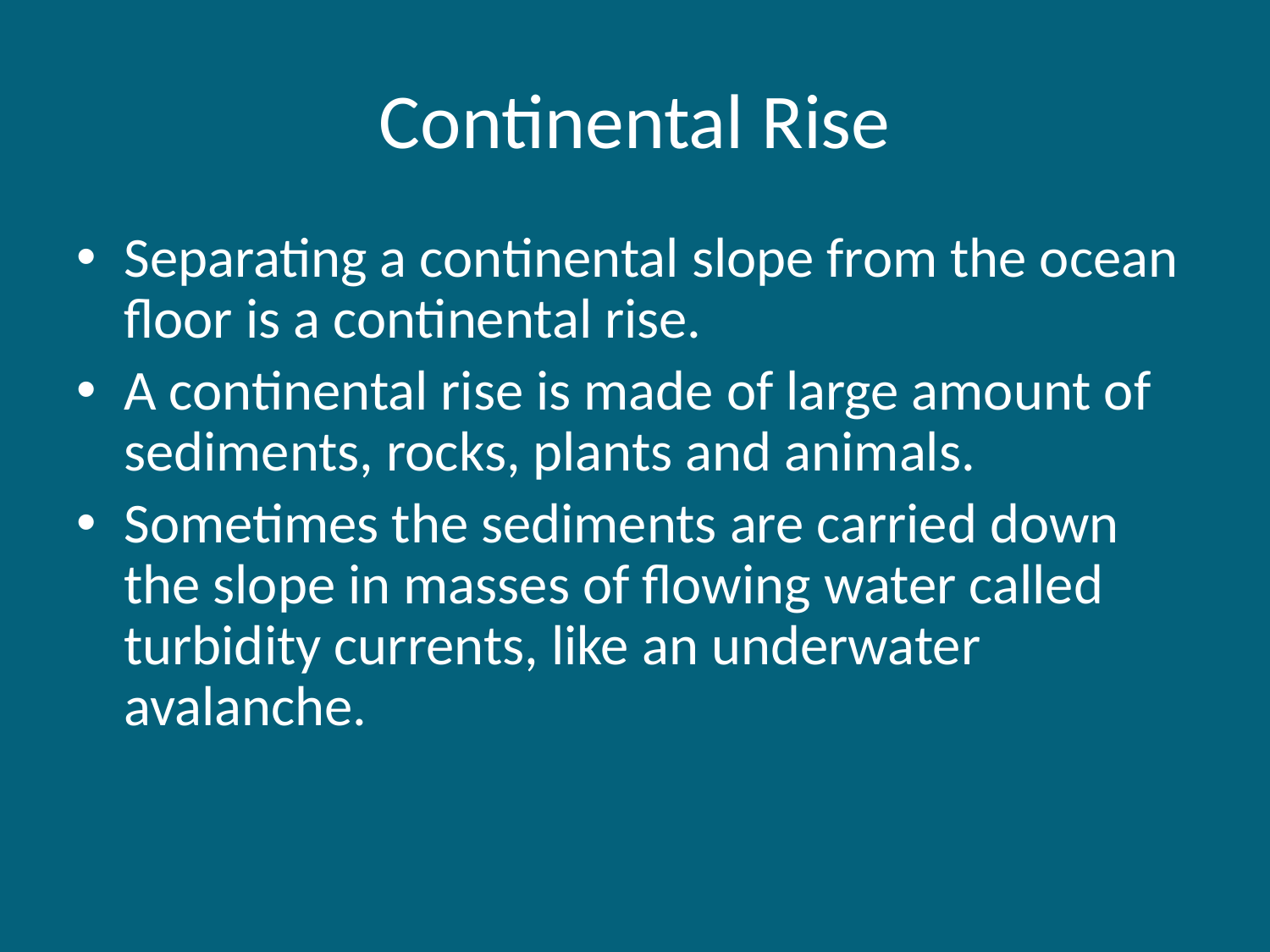

# Continental Rise
Separating a continental slope from the ocean floor is a continental rise.
A continental rise is made of large amount of sediments, rocks, plants and animals.
Sometimes the sediments are carried down the slope in masses of flowing water called turbidity currents, like an underwater avalanche.